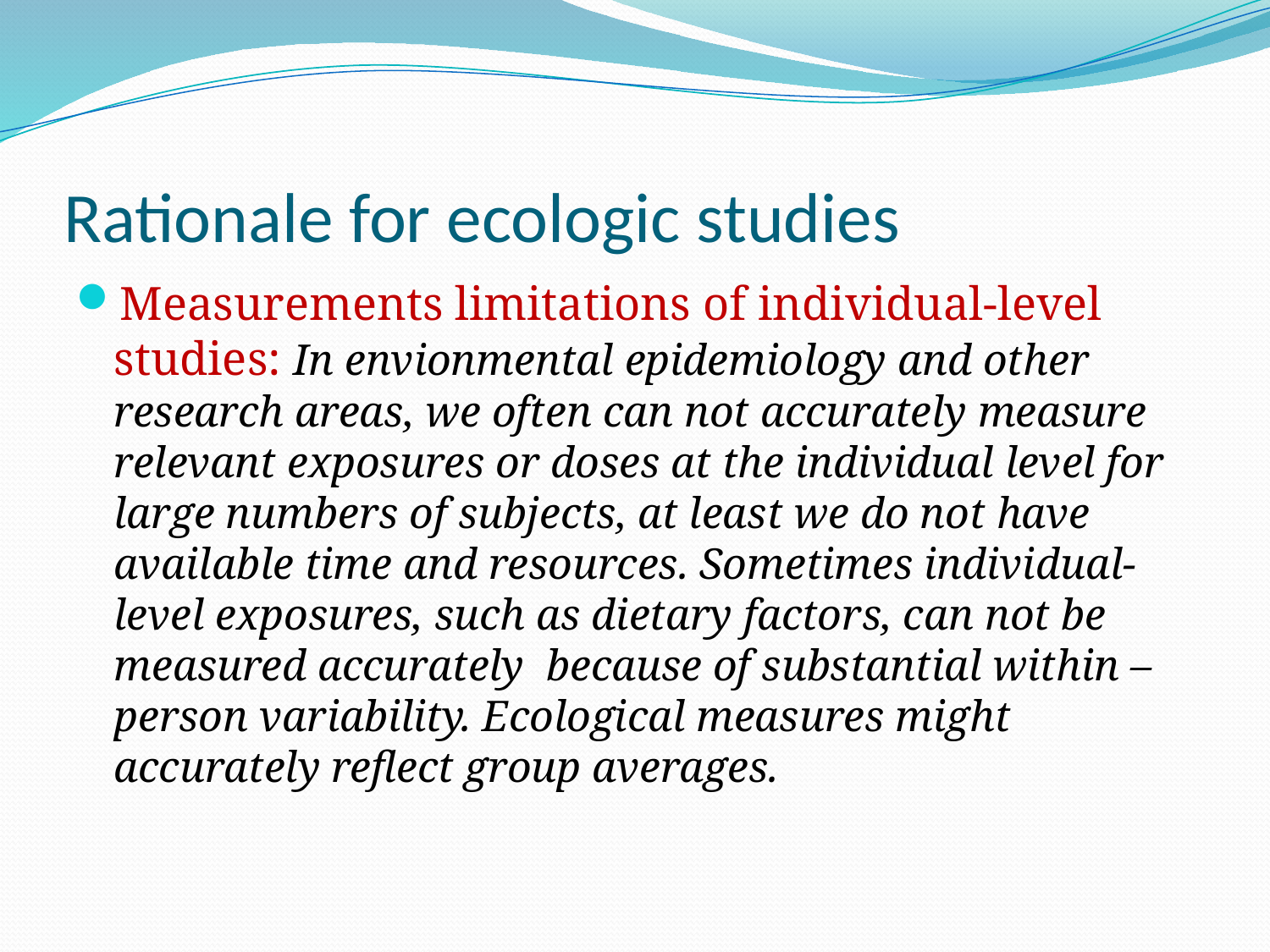

# Rationale for ecologic studies
Measurements limitations of individual-level studies: In envionmental epidemiology and other research areas, we often can not accurately measure relevant exposures or doses at the individual level for large numbers of subjects, at least we do not have available time and resources. Sometimes individual-level exposures, such as dietary factors, can not be measured accurately  because of substantial within –person variability. Ecological measures might accurately reflect group averages.